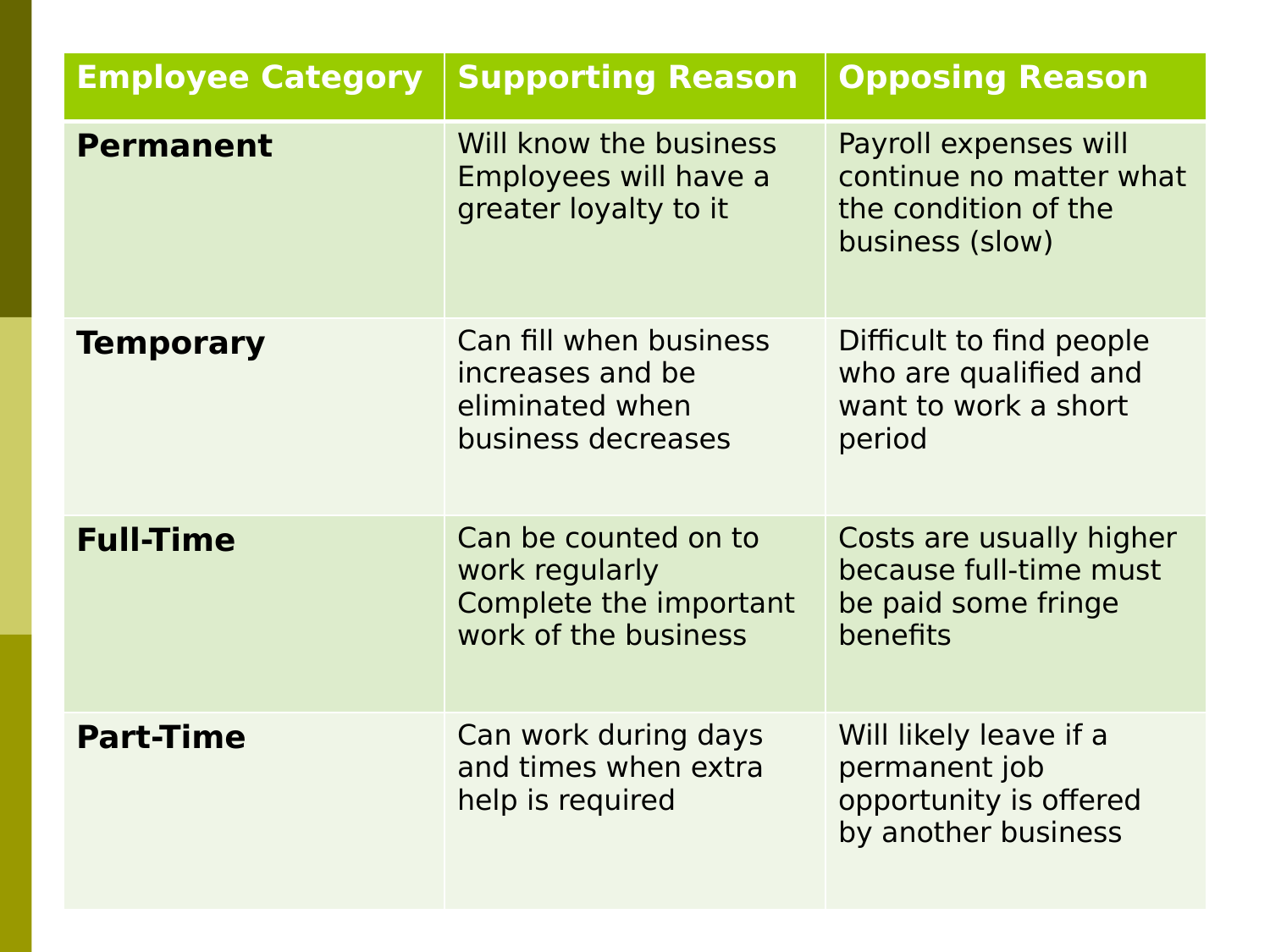

#
| Employee Category | Supporting Reason | Opposing Reason |
| --- | --- | --- |
| Permanent | Will know the business Employees will have a greater loyalty to it | Payroll expenses will continue no matter what the condition of the business (slow) |
| Temporary | Can fill when business increases and be eliminated when business decreases | Difficult to find people who are qualified and want to work a short period |
| Full-Time | Can be counted on to work regularly Complete the important work of the business | Costs are usually higher because full-time must be paid some fringe benefits |
| Part-Time | Can work during days and times when extra help is required | Will likely leave if a permanent job opportunity is offered by another business |